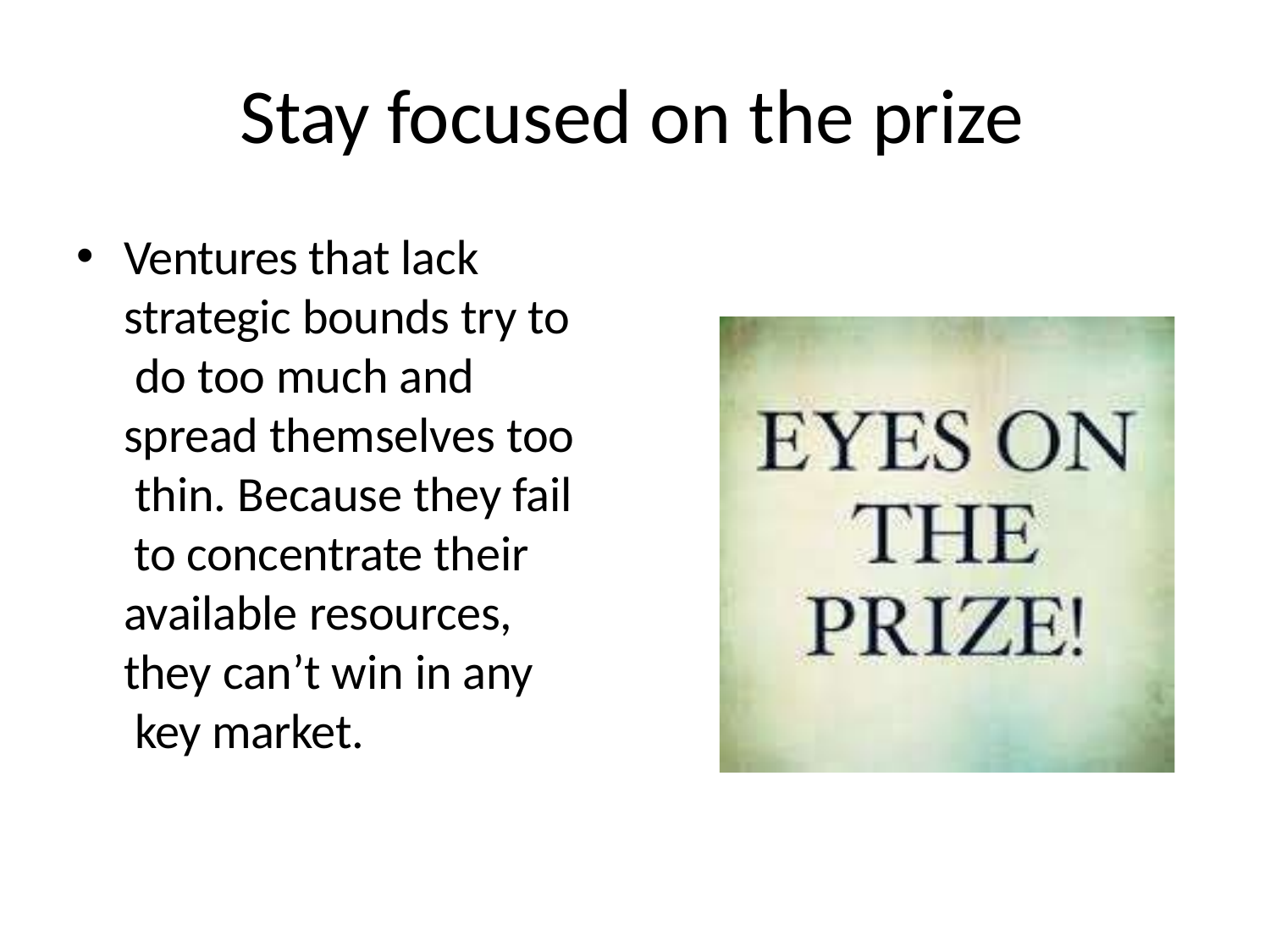

# Stay focused on the prize
Ventures that lack  strategic bounds try to  do too much and  spread themselves too  thin. Because they fail  to concentrate their  available resources,
they can’t win in any  key market.